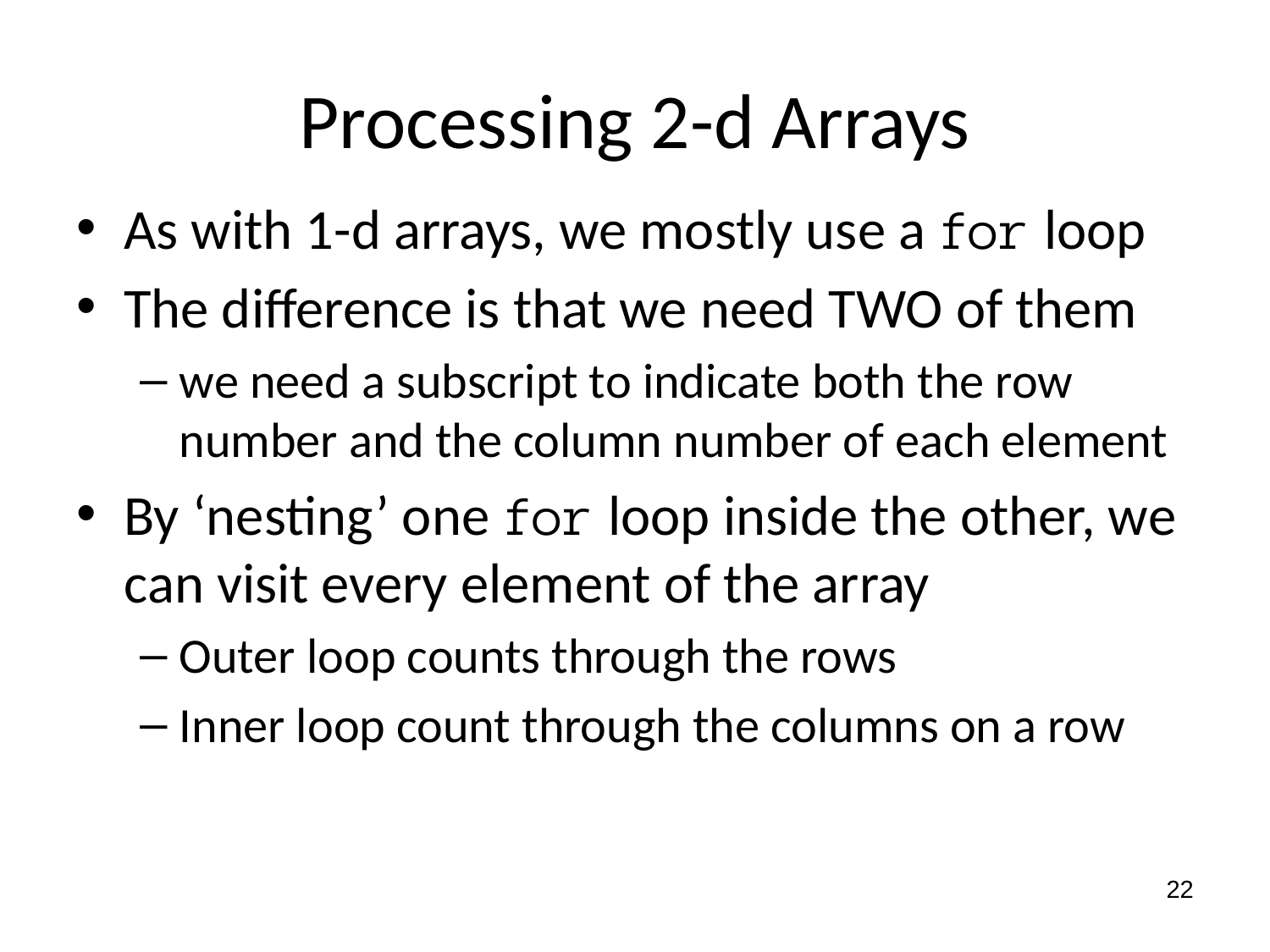

# Processing 2-d Arrays
As with 1-d arrays, we mostly use a for loop
The difference is that we need TWO of them
we need a subscript to indicate both the row number and the column number of each element
By ‘nesting’ one for loop inside the other, we can visit every element of the array
Outer loop counts through the rows
Inner loop count through the columns on a row

22